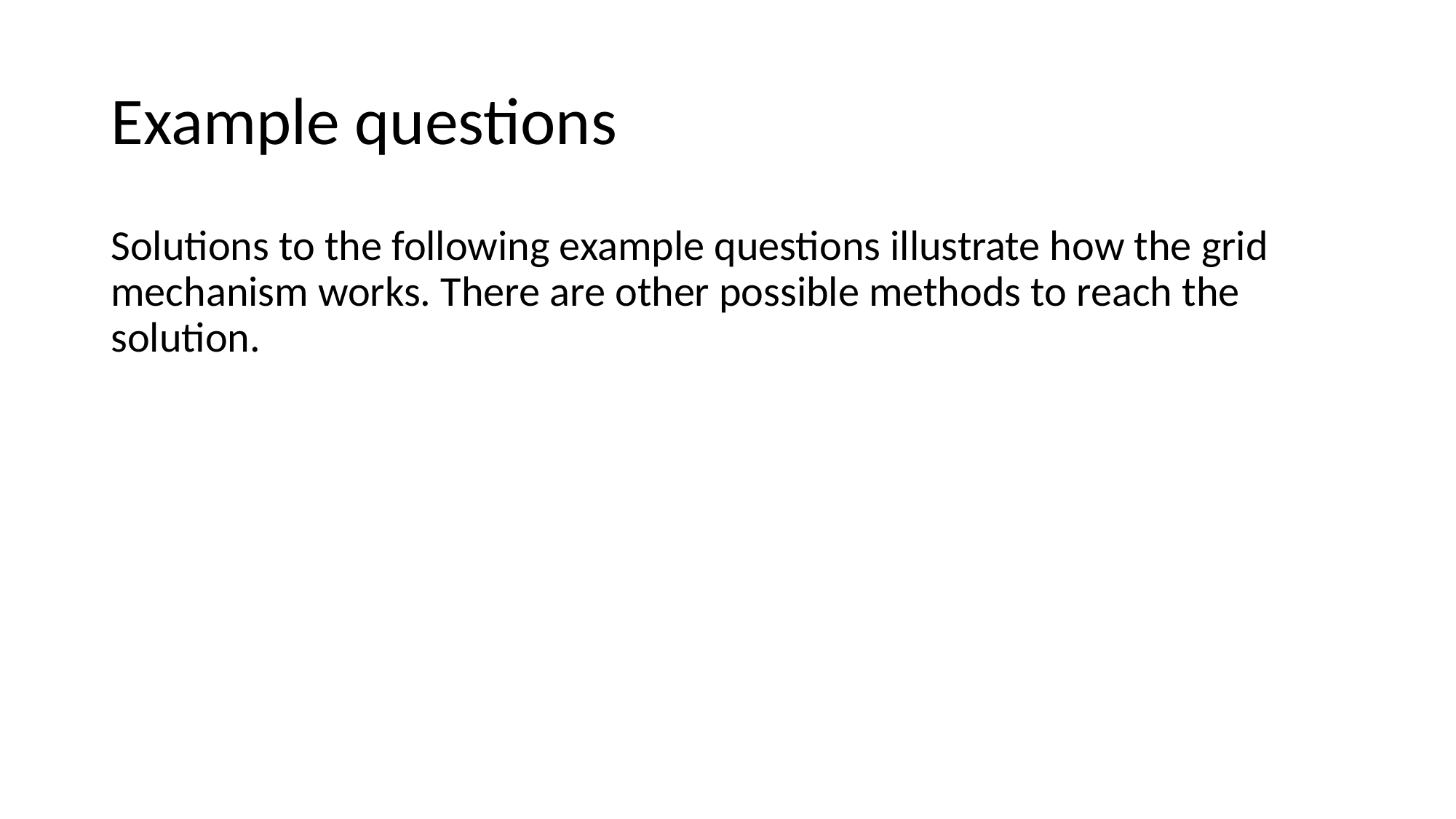

# Example questions
Solutions to the following example questions illustrate how the grid mechanism works. There are other possible methods to reach the solution.